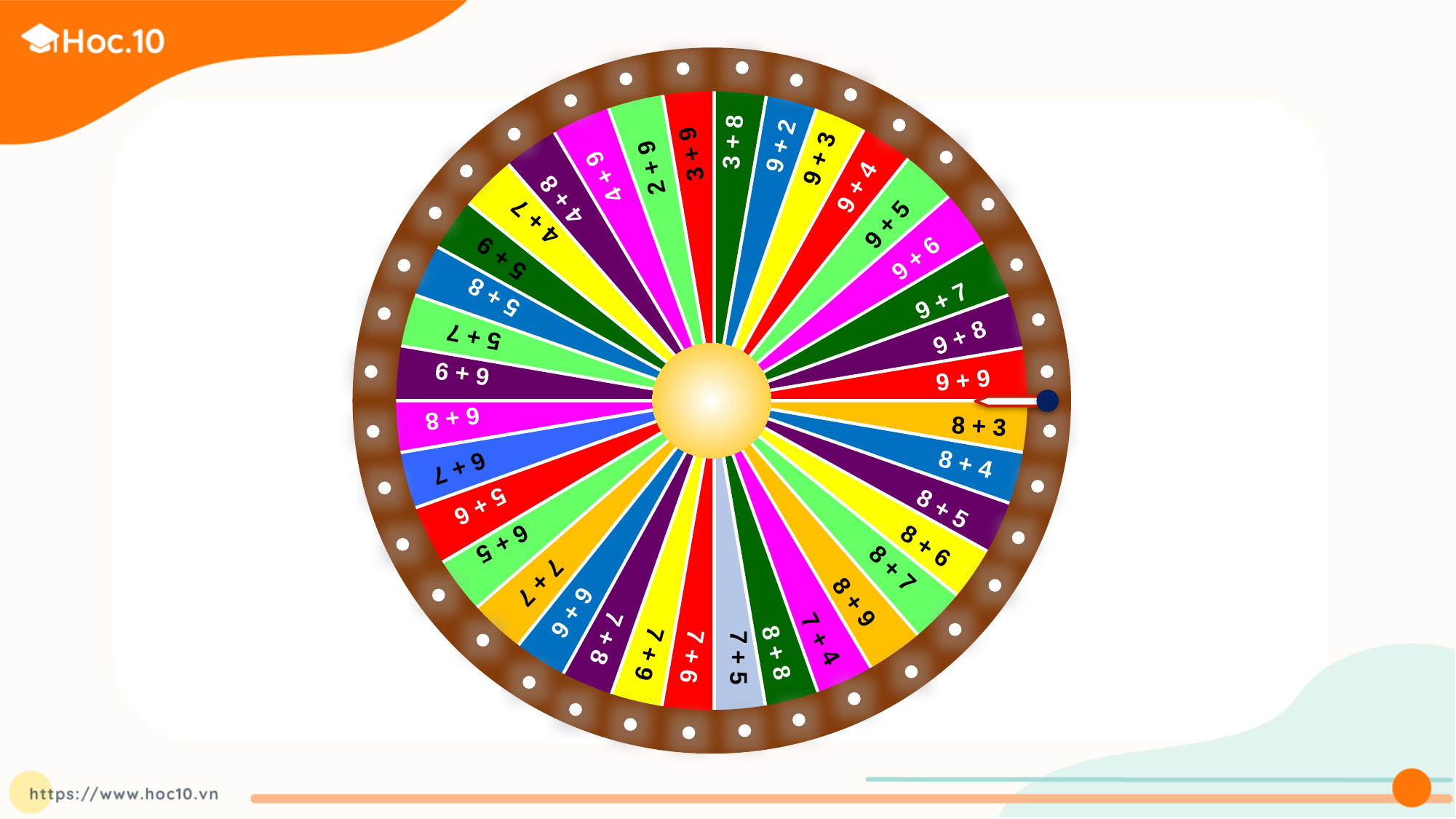

3 + 8
9 + 2
3 + 9
9 + 3
2 + 9
4 + 9
9 + 4
4 + 8
4 + 7
9 + 5
5 + 9
9 + 6
5 + 8
9 + 7
9 + 8
5 + 7
6 + 9
9 + 9
6 + 8
8 + 3
8 + 4
6 + 7
5 + 6
8 + 5
8 + 6
6 + 5
8 + 7
7 + 7
8 + 9
6 + 6
7 + 8
7 + 4
7 + 6
7 + 9
8 + 8
7 + 5